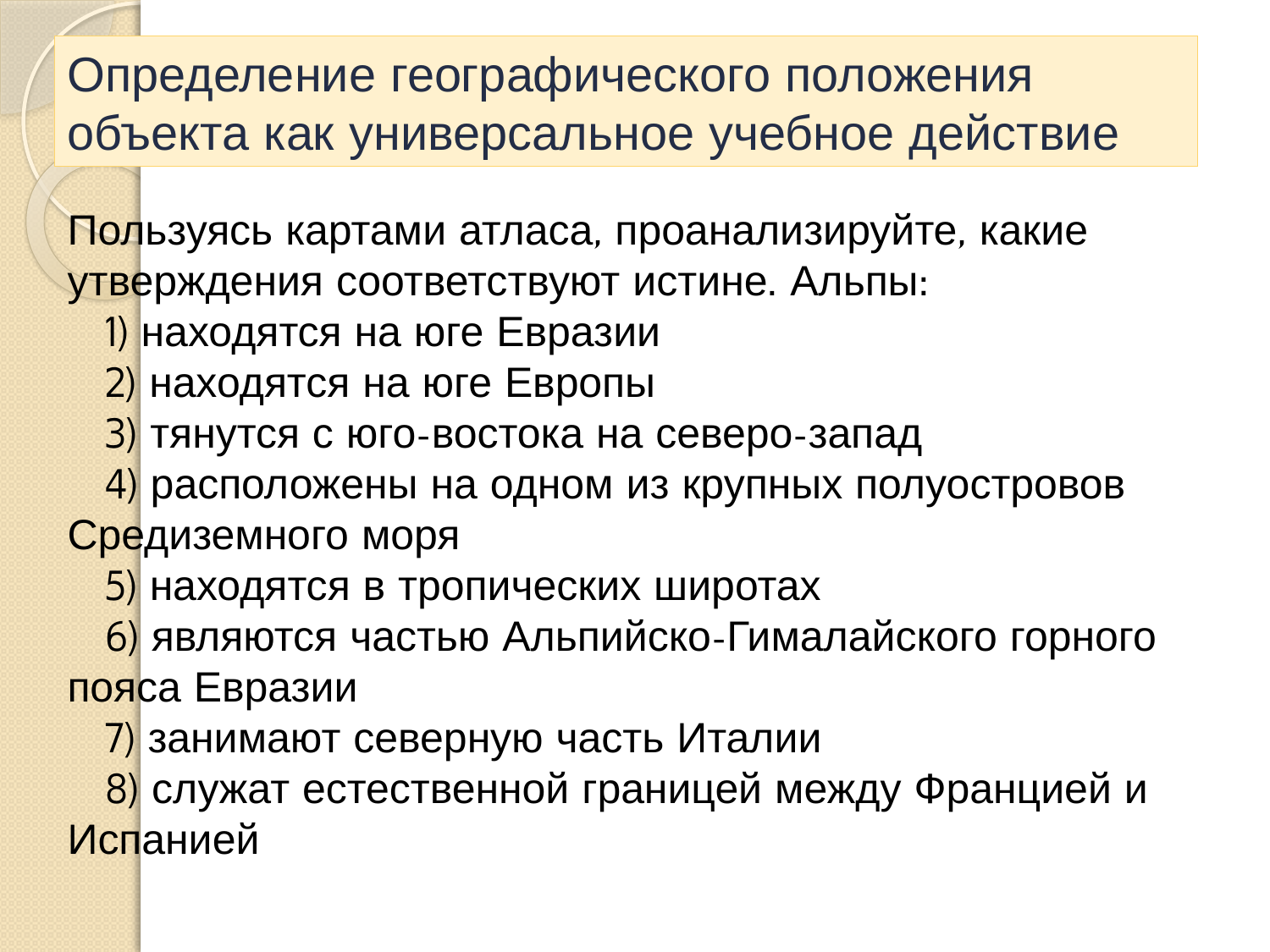

# Определение географического положения объекта как универсальное учебное действие
Пользуясь картами атласа, проанализируйте, какие утверждения соответствуют истине. Альпы:
   1) находятся на юге Евразии
   2) находятся на юге Европы
   3) тянутся с юго-востока на северо-запад
   4) расположены на одном из крупных полуостровов Средиземного моря
   5) находятся в тропических широтах
   6) являются частью Альпийско-Гималайского горного пояса Евразии
   7) занимают северную часть Италии
   8) служат естественной границей между Францией и Испанией